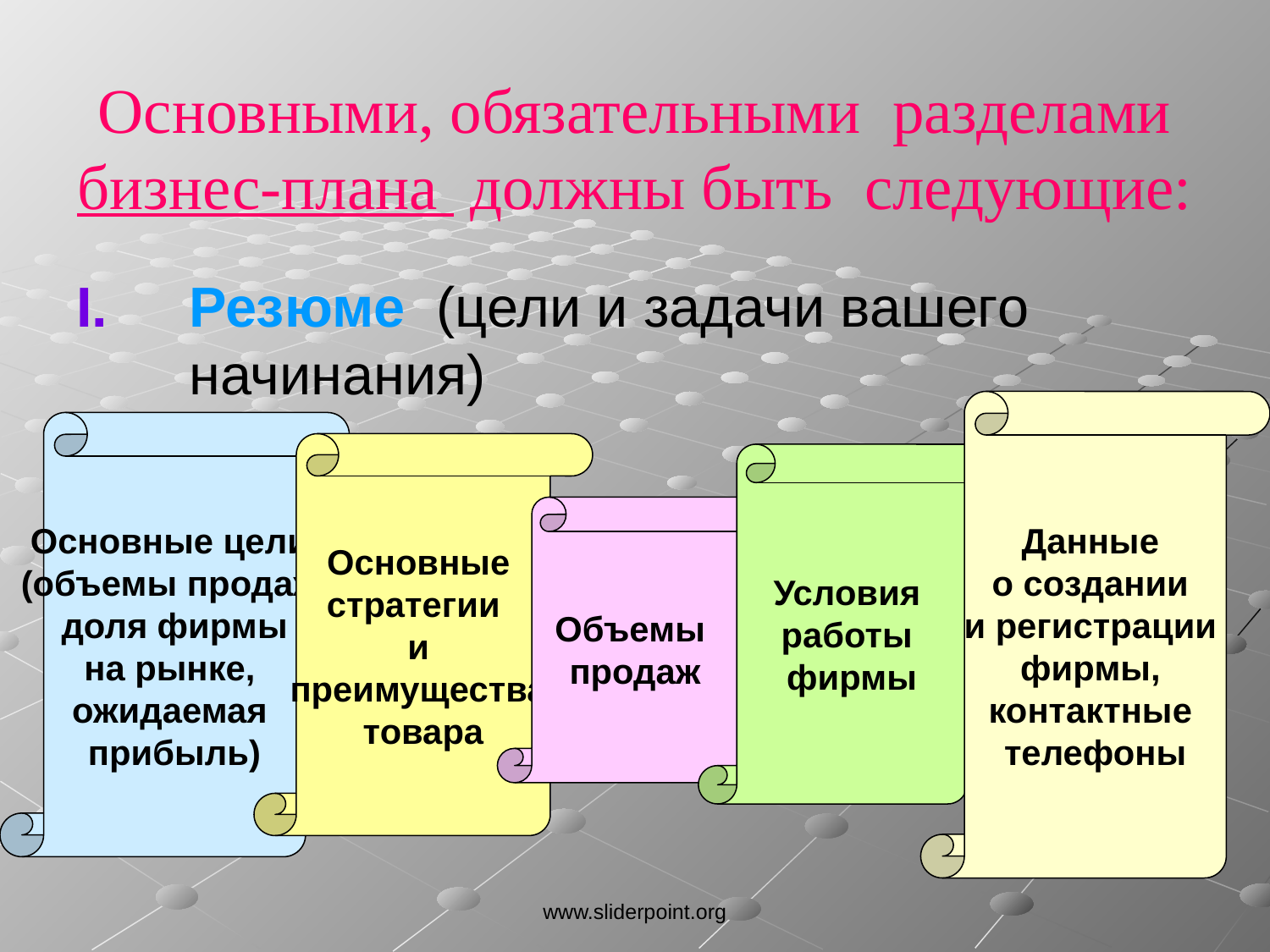

# Основными, обязательными  разделами бизнес-плана  должны быть  следующие:
Резюме  (цели и задачи вашего  начинания)
Данные
о создании
и регистрации
фирмы,
контактные
телефоны
Основные цели
(объемы продаж,
 доля фирмы
на рынке,
ожидаемая
прибыль)
Основные
стратегии
и
преимущества
товара
Условия
работы
фирмы
Объемы
продаж
www.sliderpoint.org